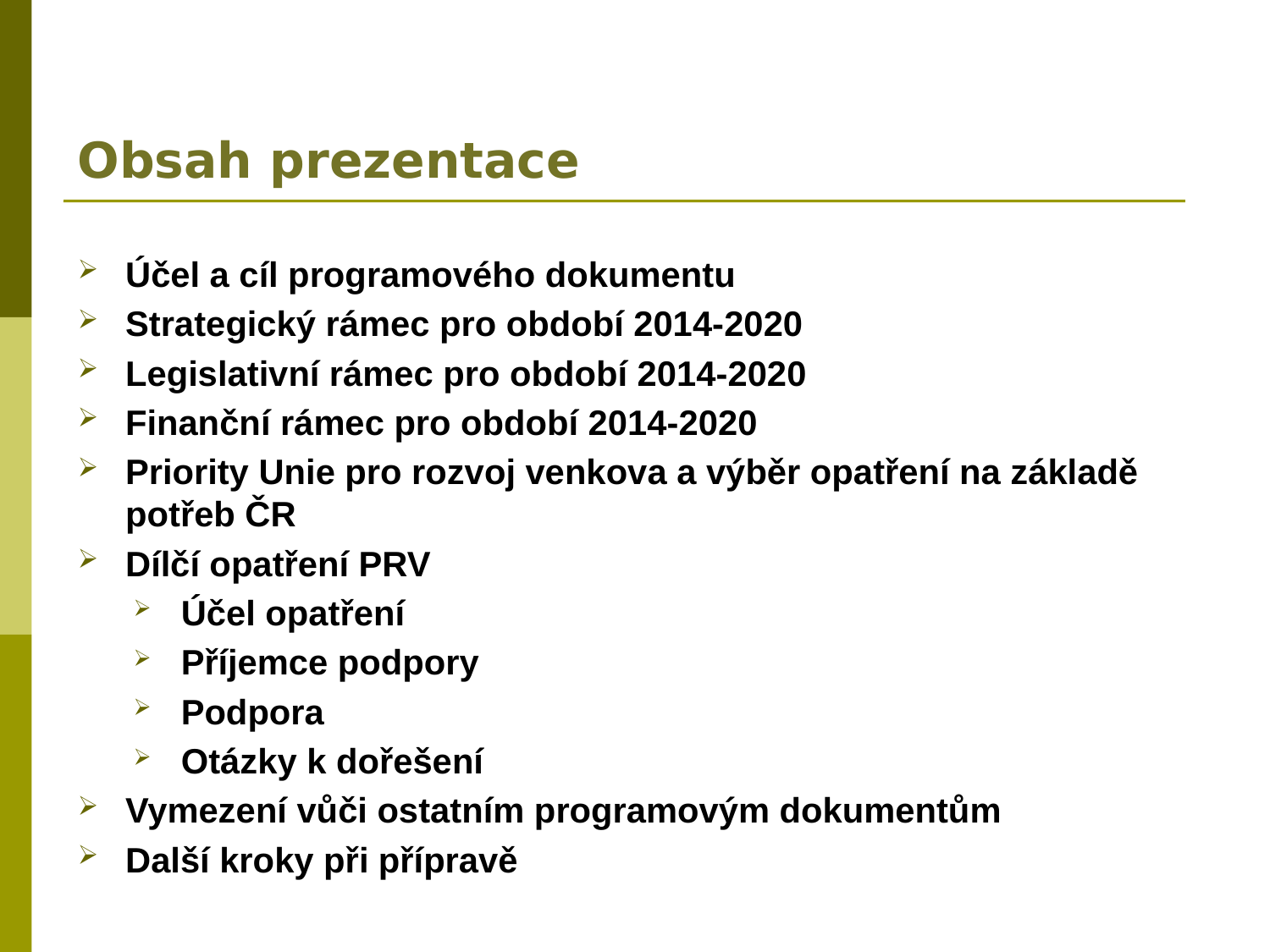

# Obsah prezentace

Účel a cíl programového dokumentu
Strategický rámec pro období 2014-2020
Legislativní rámec pro období 2014-2020
Finanční rámec pro období 2014-2020
Priority Unie pro rozvoj venkova a výběr opatření na základě potřeb ČR
Dílčí opatření PRV
Účel opatření
Příjemce podpory
Podpora
Otázky k dořešení
Vymezení vůči ostatním programovým dokumentům
Další kroky při přípravě